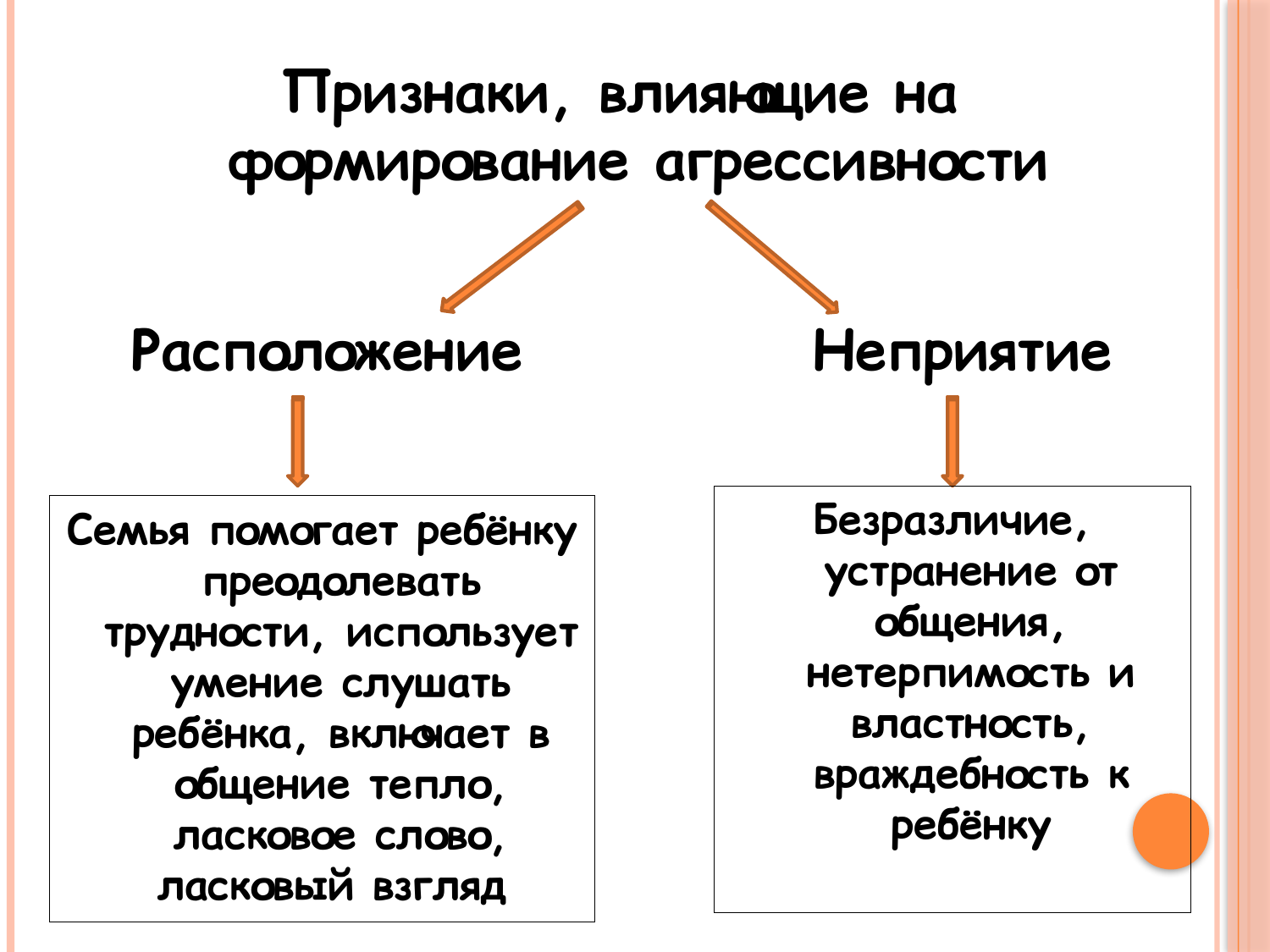

Признаки, влияющие на формирование агрессивности

Расположение
Неприятие

Безразличие, устранение от общения, нетерпимость и властность, враждебность к ребёнку
Семья помогает ребёнку преодолевать трудности, использует умение слушать ребёнка, включает в общение тепло, ласковое слово, ласковый взгляд